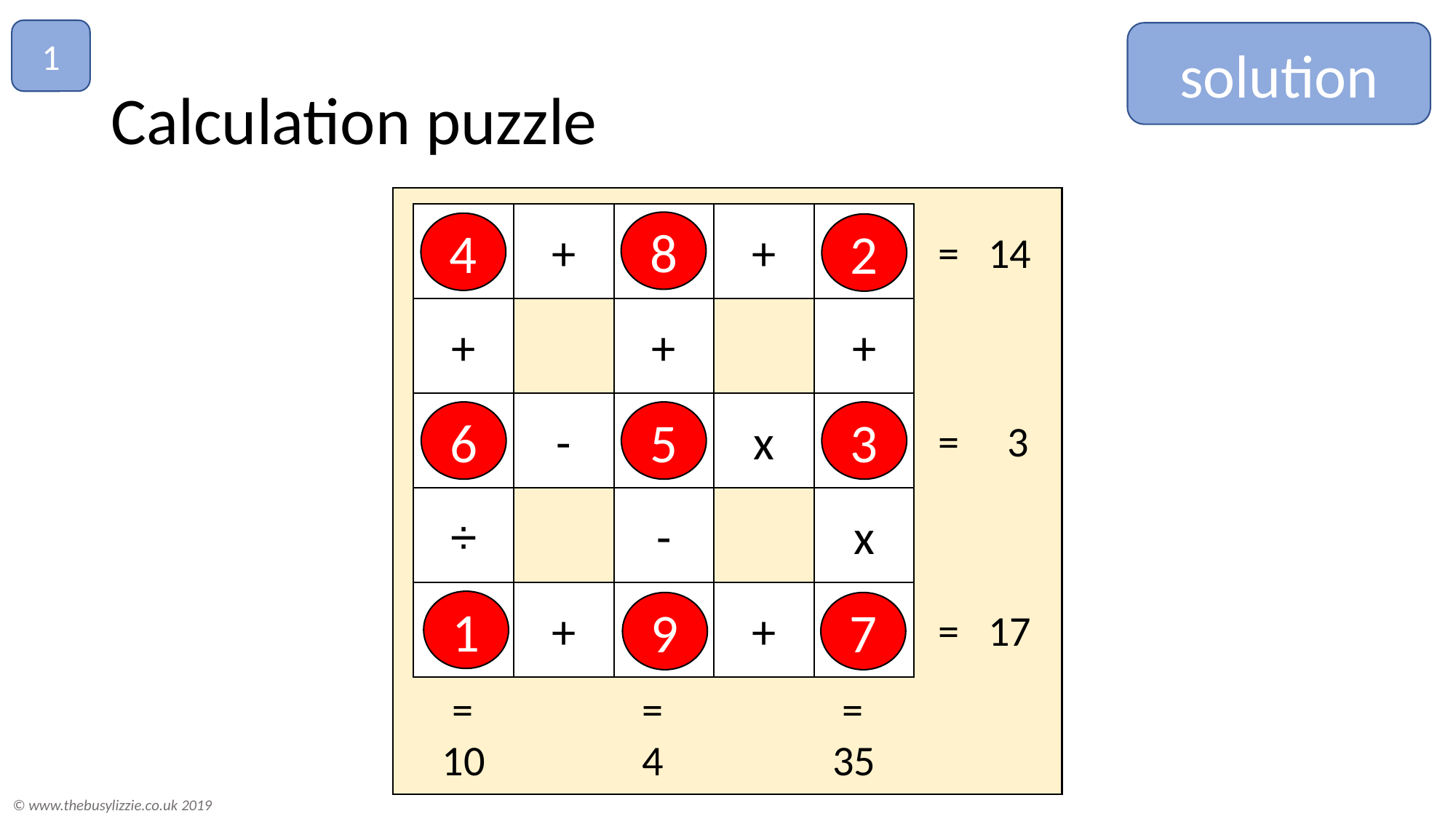

1
solution
# Calculation puzzle

+

+
+
+

+

-

x
x
÷

-

+

+
8
4
2
=   14
6
5
3
=     3
1
9
7
=   17
 =
35
 =
10
 =
 4
© www.thebusylizzie.co.uk 2019